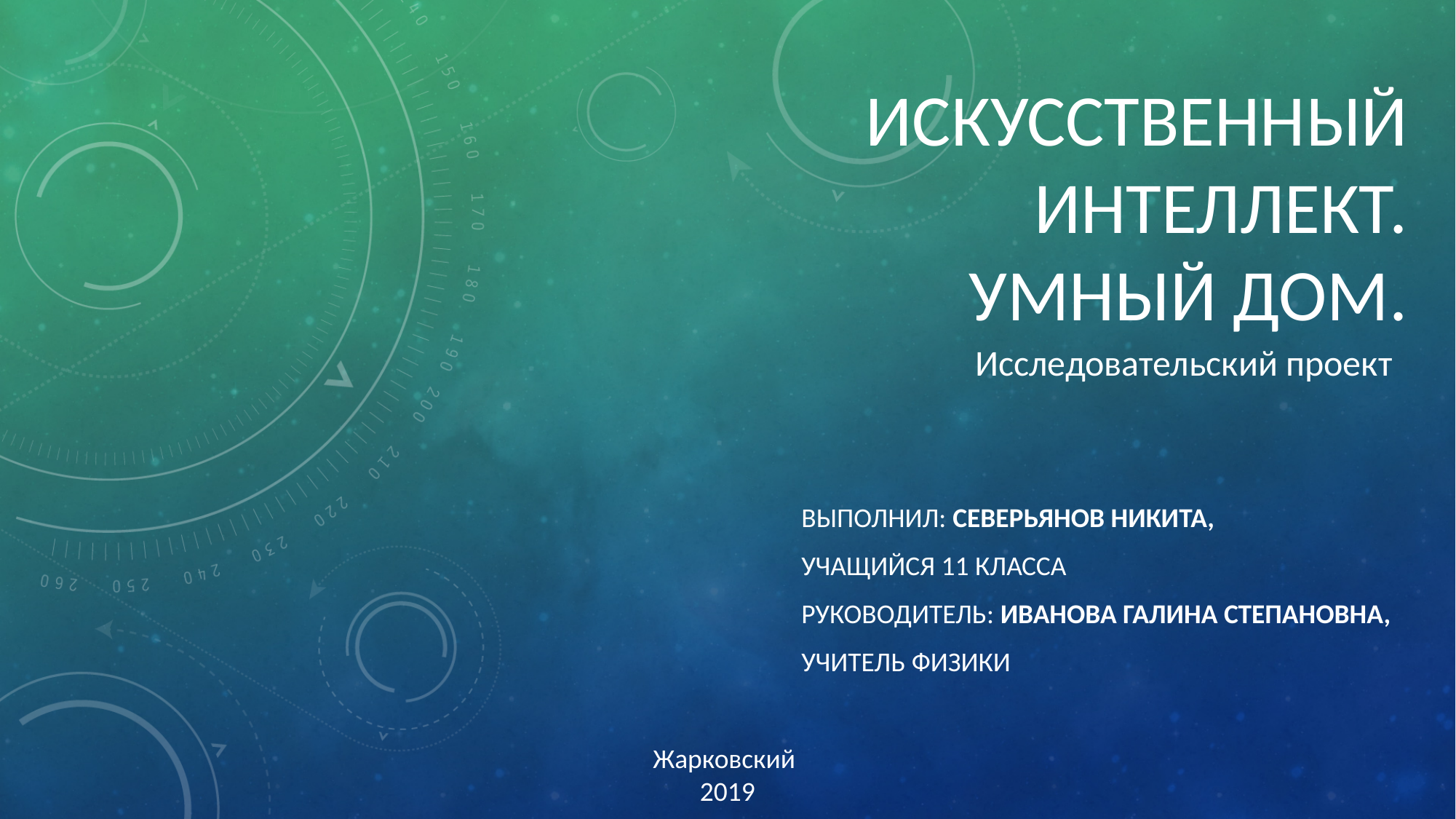

# Искусственный интеллект. Умный дом.
Исследовательский проект
Выполнил: Северьянов Никита,
учащийся 11 класса
Руководитель: Иванова Галина Степановна,
учитель физики

Жарковский
2019